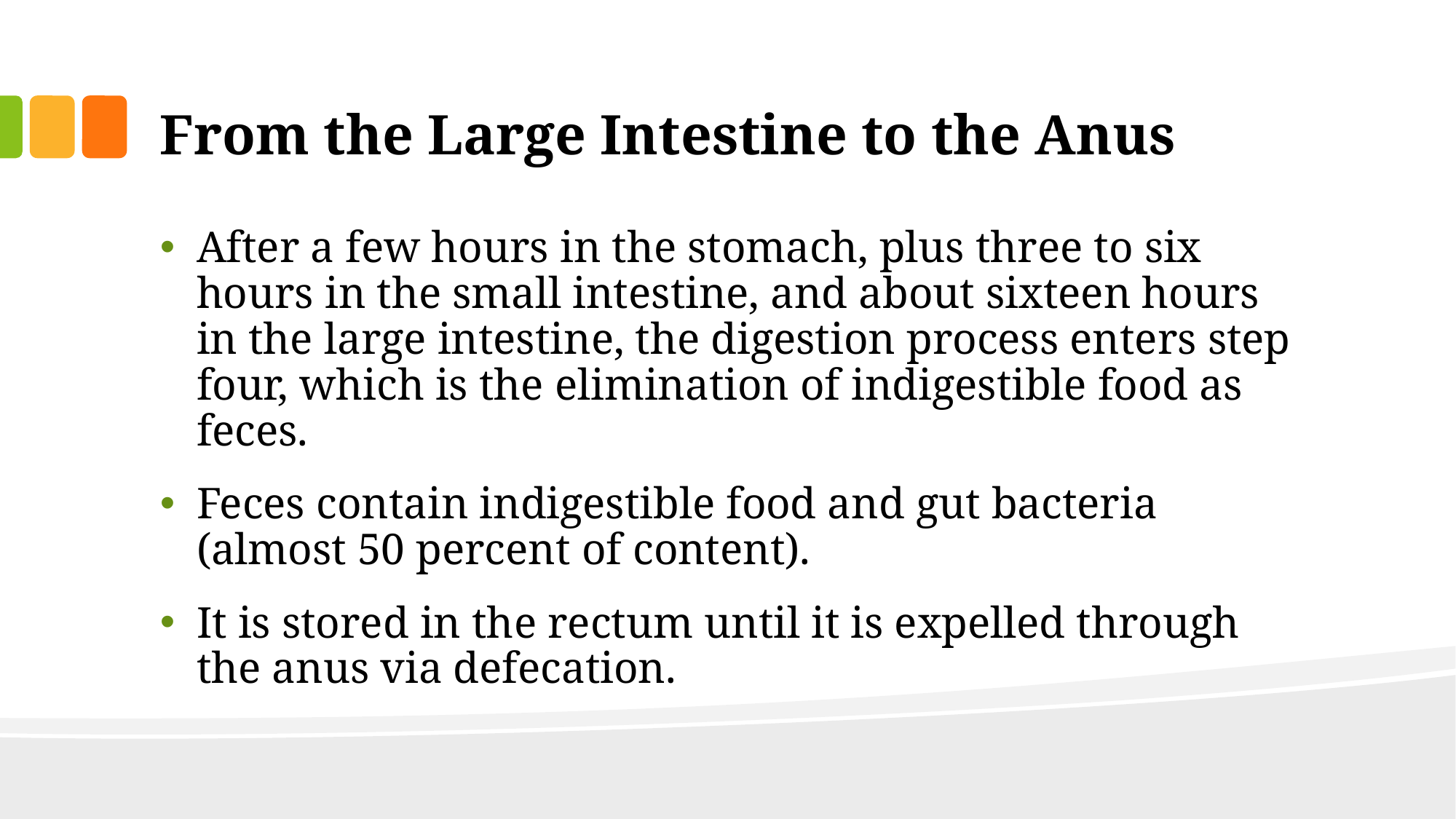

# From the Large Intestine to the Anus
After a few hours in the stomach, plus three to six hours in the small intestine, and about sixteen hours in the large intestine, the digestion process enters step four, which is the elimination of indigestible food as feces.
Feces contain indigestible food and gut bacteria (almost 50 percent of content).
It is stored in the rectum until it is expelled through the anus via defecation.